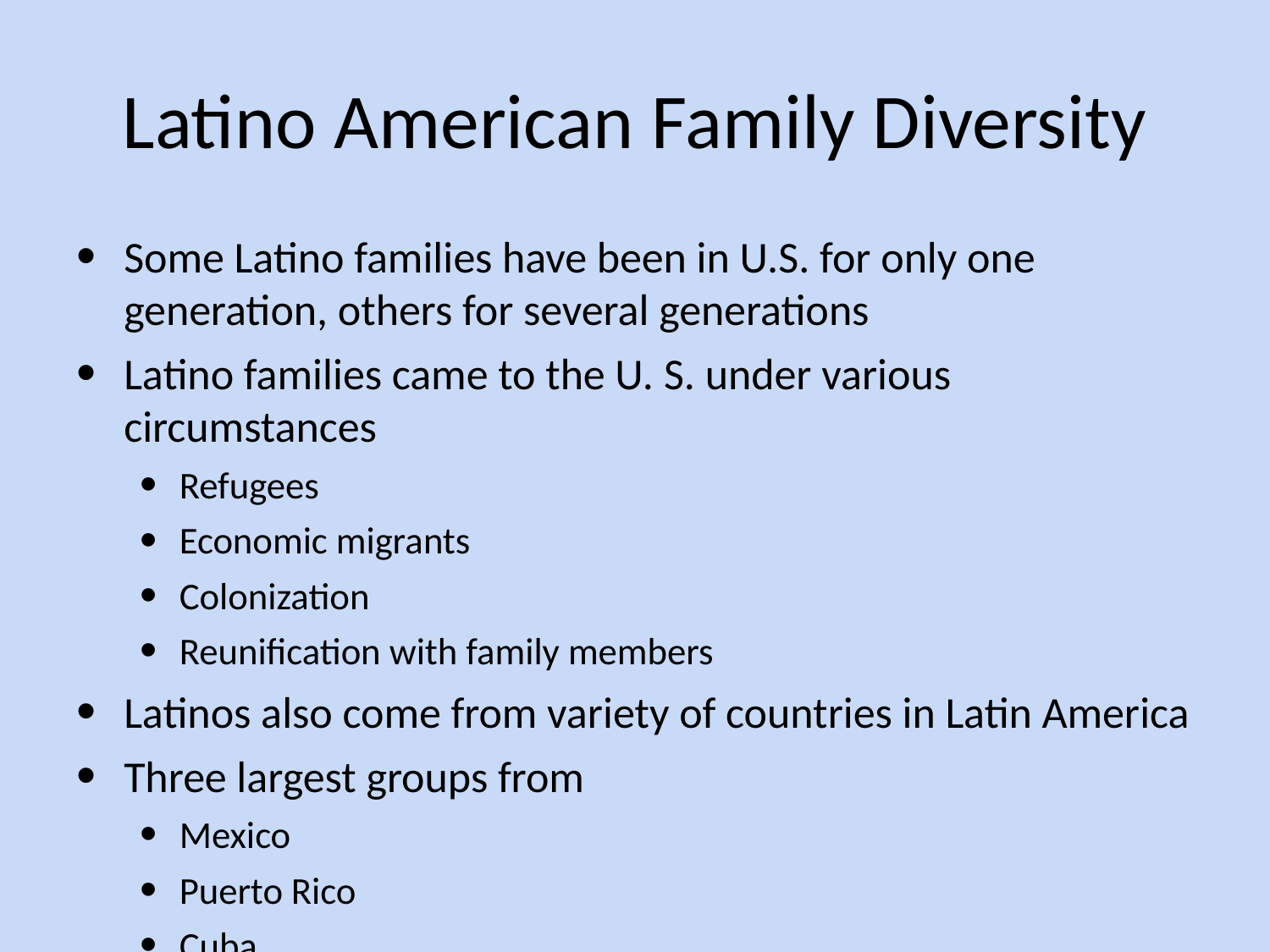

# Latino American Family Diversity
Some Latino families have been in U.S. for only one generation, others for several generations
Latino families came to the U. S. under various circumstances
Refugees
Economic migrants
Colonization
Reunification with family members
Latinos also come from variety of countries in Latin America
Three largest groups from
Mexico
Puerto Rico
Cuba